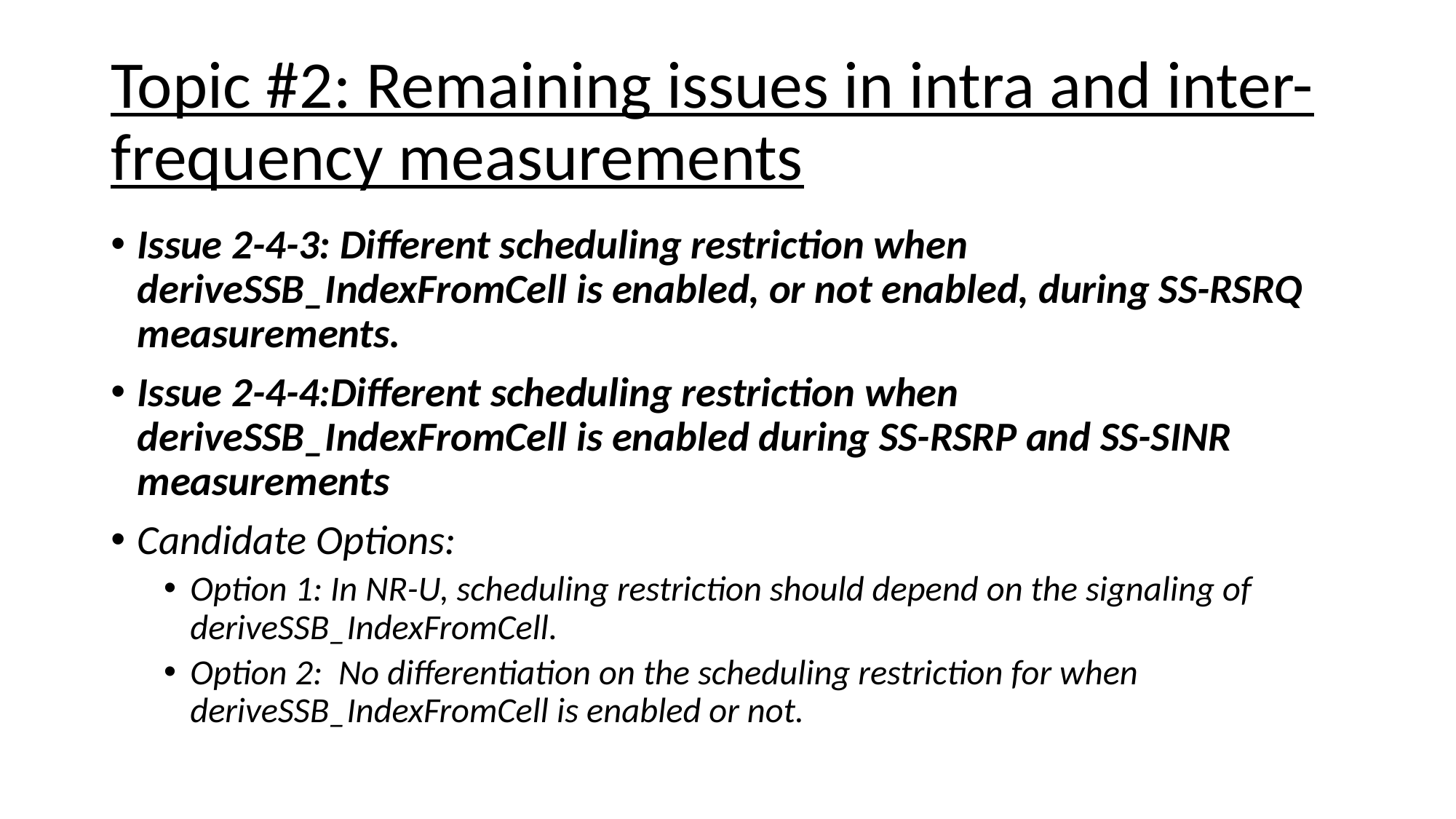

# Topic #2: Remaining issues in intra and inter-frequency measurements
Issue 2-4-3: Different scheduling restriction when deriveSSB_IndexFromCell is enabled, or not enabled, during SS-RSRQ measurements.
Issue 2-4-4:Different scheduling restriction when deriveSSB_IndexFromCell is enabled during SS-RSRP and SS-SINR measurements
Candidate Options:
Option 1: In NR-U, scheduling restriction should depend on the signaling of deriveSSB_IndexFromCell.
Option 2:  No differentiation on the scheduling restriction for when deriveSSB_IndexFromCell is enabled or not.